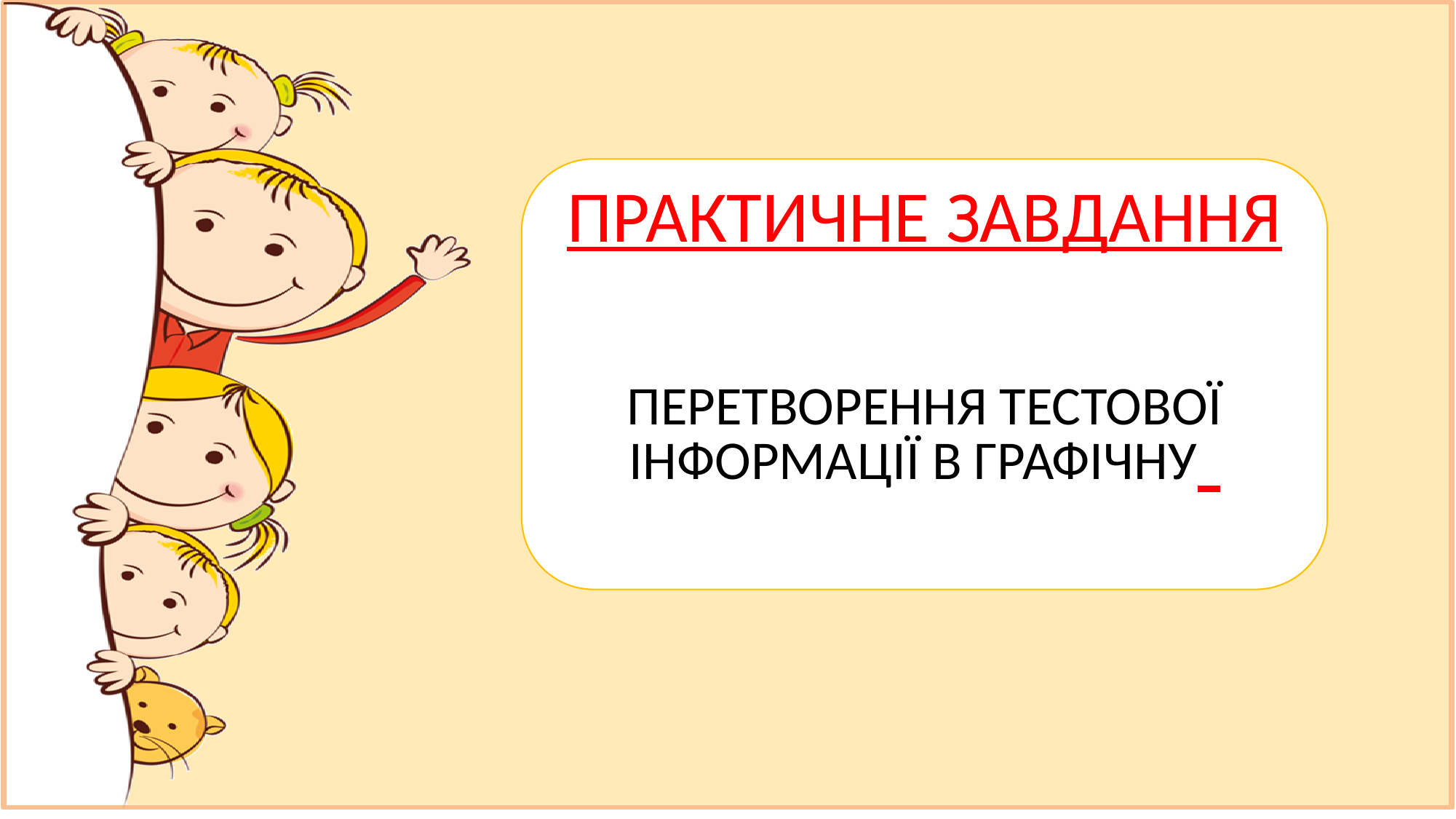

ПРАКТИЧНЕ ЗАВДАННЯ

ПЕРЕТВОРЕННЯ ТЕСТОВОЇ ІНФОРМАЦІЇ В ГРАФІЧНУ